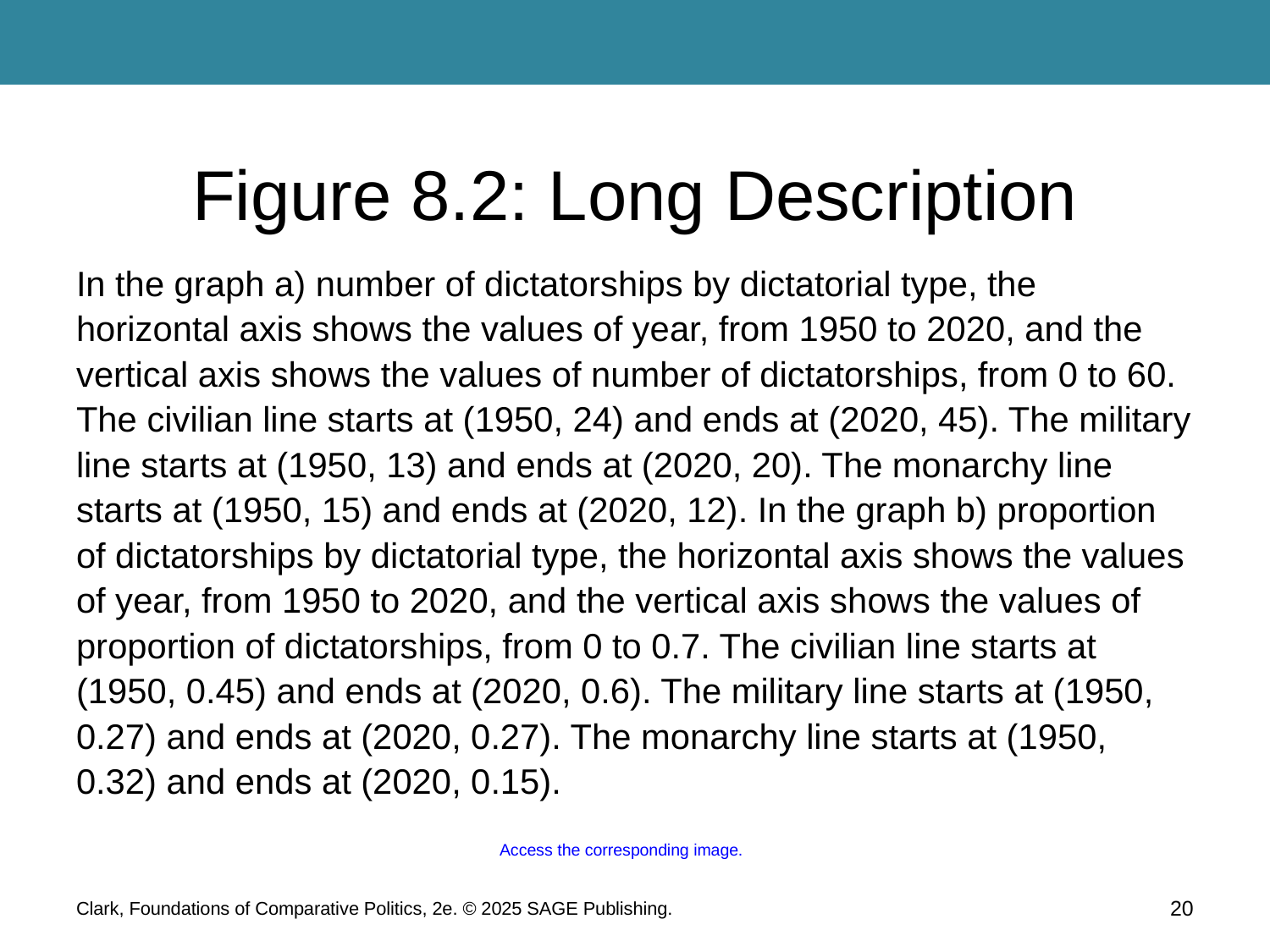

# Figure 8.2: Long Description
In the graph a) number of dictatorships by dictatorial type, the horizontal axis shows the values of year, from 1950 to 2020, and the vertical axis shows the values of number of dictatorships, from 0 to 60. The civilian line starts at (1950, 24) and ends at (2020, 45). The military line starts at (1950, 13) and ends at (2020, 20). The monarchy line starts at (1950, 15) and ends at (2020, 12). In the graph b) proportion of dictatorships by dictatorial type, the horizontal axis shows the values of year, from 1950 to 2020, and the vertical axis shows the values of proportion of dictatorships, from 0 to 0.7. The civilian line starts at (1950, 0.45) and ends at (2020, 0.6). The military line starts at (1950, 0.27) and ends at (2020, 0.27). The monarchy line starts at (1950, 0.32) and ends at (2020, 0.15).
Access the corresponding image.
20
Clark, Foundations of Comparative Politics, 2e. © 2025 SAGE Publishing.